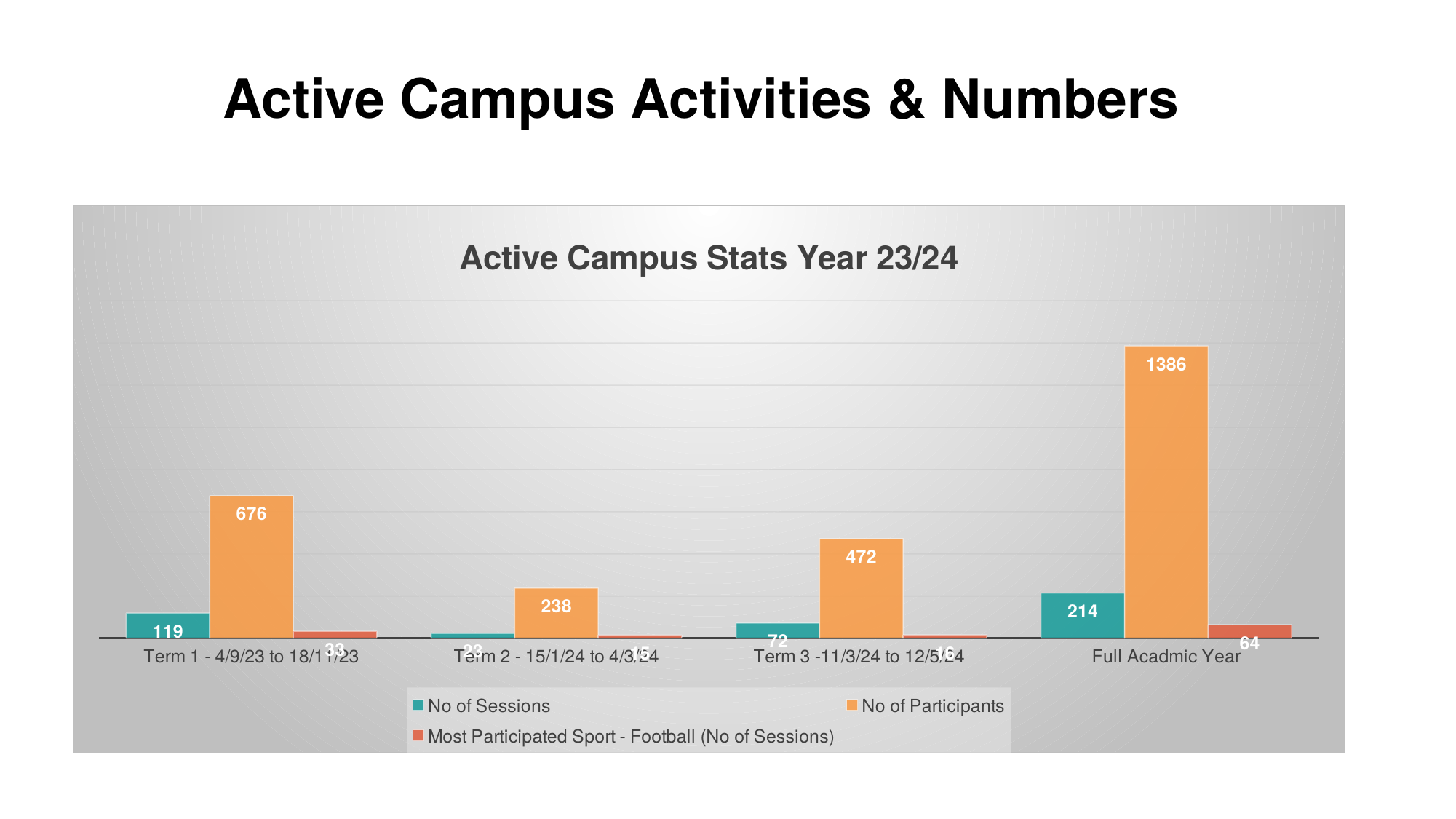

# Active Campus Activities & Numbers

### Chart: Active Campus Stats Year 23/24

| Category | No of Sessions | No of Participants | Most Participated Sport - Football (No of Sessions) |
|---|---|---|---|
| Term 1 - 4/9/23 to 18/11/23 | 119.0 | 676.0 | 33.0 |
| Term 2 - 15/1/24 to 4/3/24 | 23.0 | 238.0 | 15.0 |
| Term 3 -11/3/24 to 12/5/24  | 72.0 | 472.0 | 16.0 |
| Full Acadmic Year | 214.0 | 1386.0 | 64.0 |